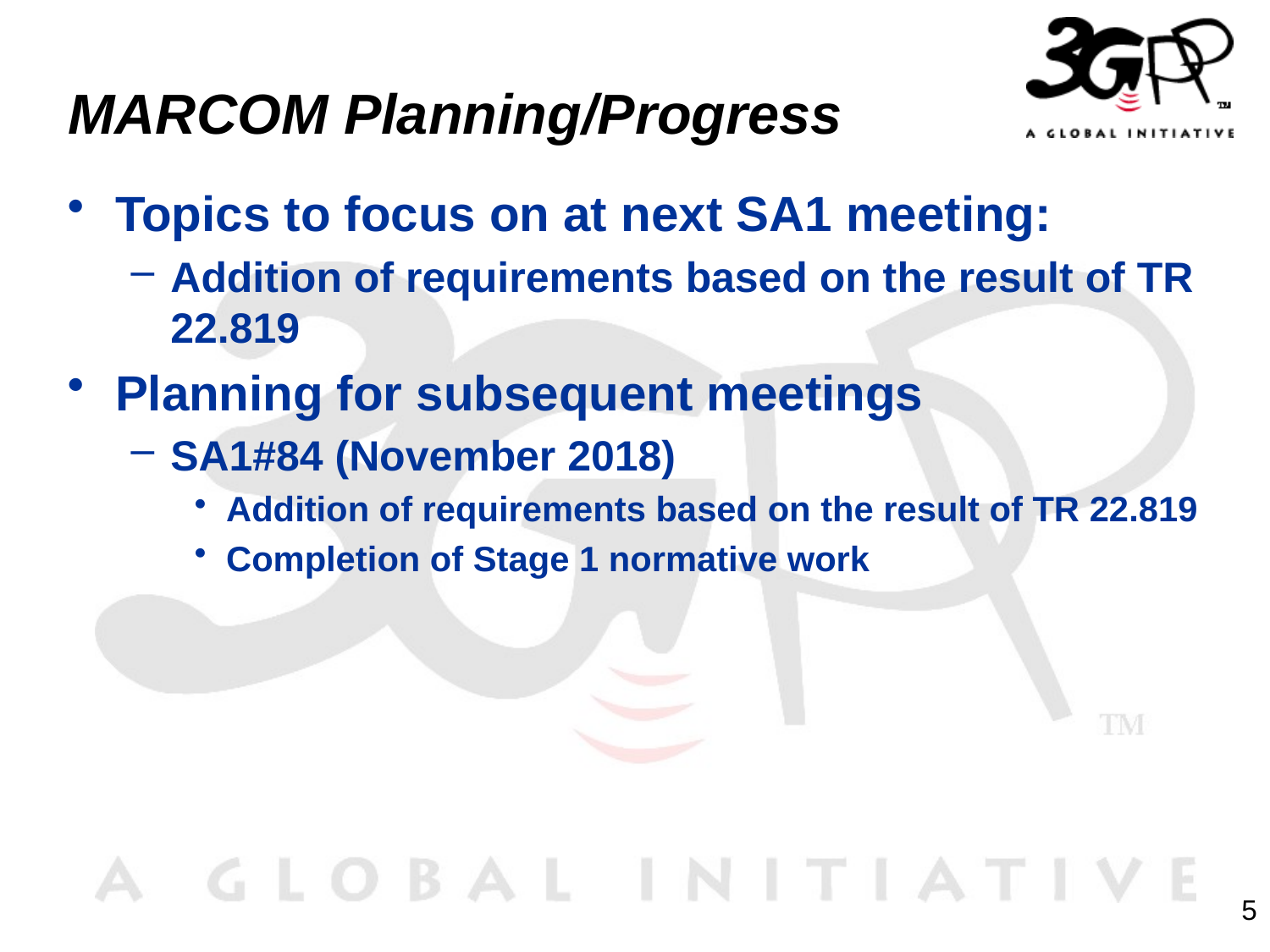

# MARCOM Planning/Progress
Topics to focus on at next SA1 meeting:
Addition of requirements based on the result of TR 22.819
Planning for subsequent meetings
SA1#84 (November 2018)
Addition of requirements based on the result of TR 22.819
Completion of Stage 1 normative work
5